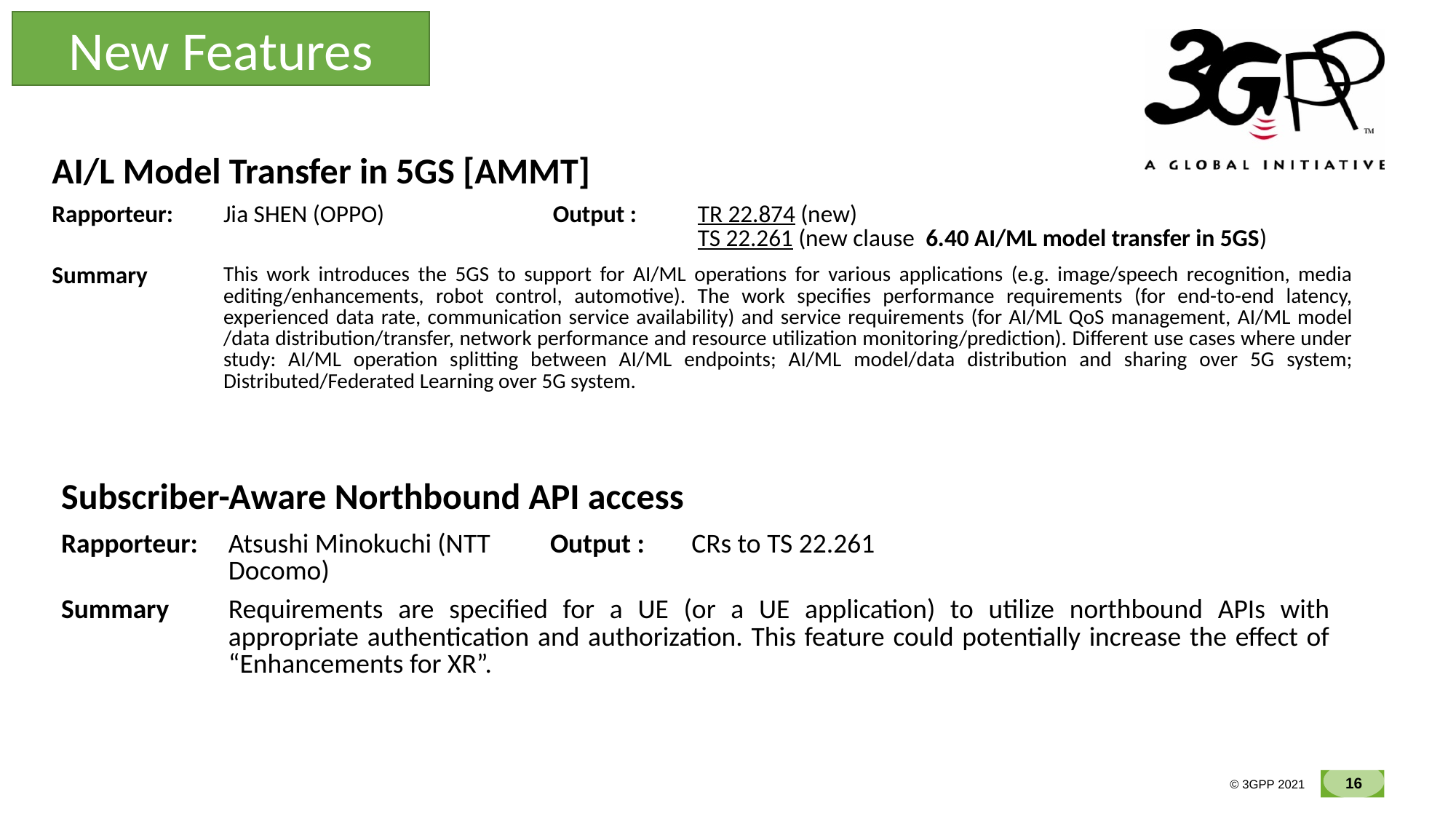

New Features
| AI/L Model Transfer in 5GS [AMMT] |  |  |  |
| --- | --- | --- | --- |
| Rapporteur: | Jia SHEN (OPPO) | Output : | TR 22.874 (new) TS 22.261 (new clause 6.40 AI/ML model transfer in 5GS) |
| Summary | This work introduces the 5GS to support for AI/ML operations for various applications (e.g. image/speech recognition, media editing/enhancements, robot control, automotive). The work specifies performance requirements (for end-to-end latency, experienced data rate, communication service availability) and service requirements (for AI/ML QoS management, AI/ML model /data distribution/transfer, network performance and resource utilization monitoring/prediction). Different use cases where under study: AI/ML operation splitting between AI/ML endpoints; AI/ML model/data distribution and sharing over 5G system; Distributed/Federated Learning over 5G system. |  |  |
|  |  |  |  |
| Subscriber-Aware Northbound API access |  |  |  |
| --- | --- | --- | --- |
| Rapporteur: | Atsushi Minokuchi (NTT Docomo) | Output : | CRs to TS 22.261 |
| Summary | Requirements are specified for a UE (or a UE application) to utilize northbound APIs with appropriate authentication and authorization. This feature could potentially increase the effect of “Enhancements for XR”. |  |  |